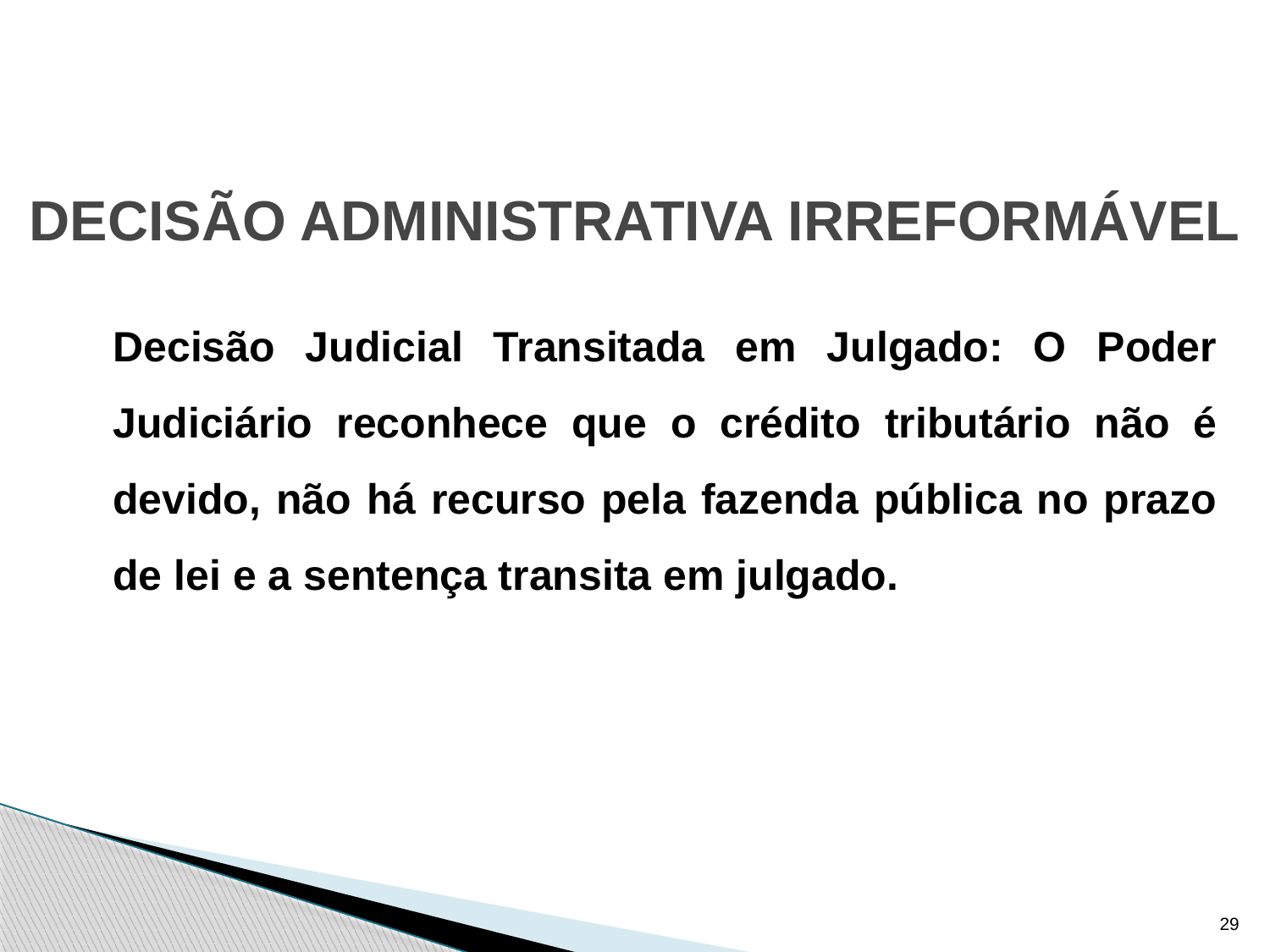

# DECISÃO ADMINISTRATIVA IRREFORMÁVEL
	Decisão Judicial Transitada em Julgado: O Poder Judiciário reconhece que o crédito tributário não é devido, não há recurso pela fazenda pública no prazo de lei e a sentença transita em julgado.

29